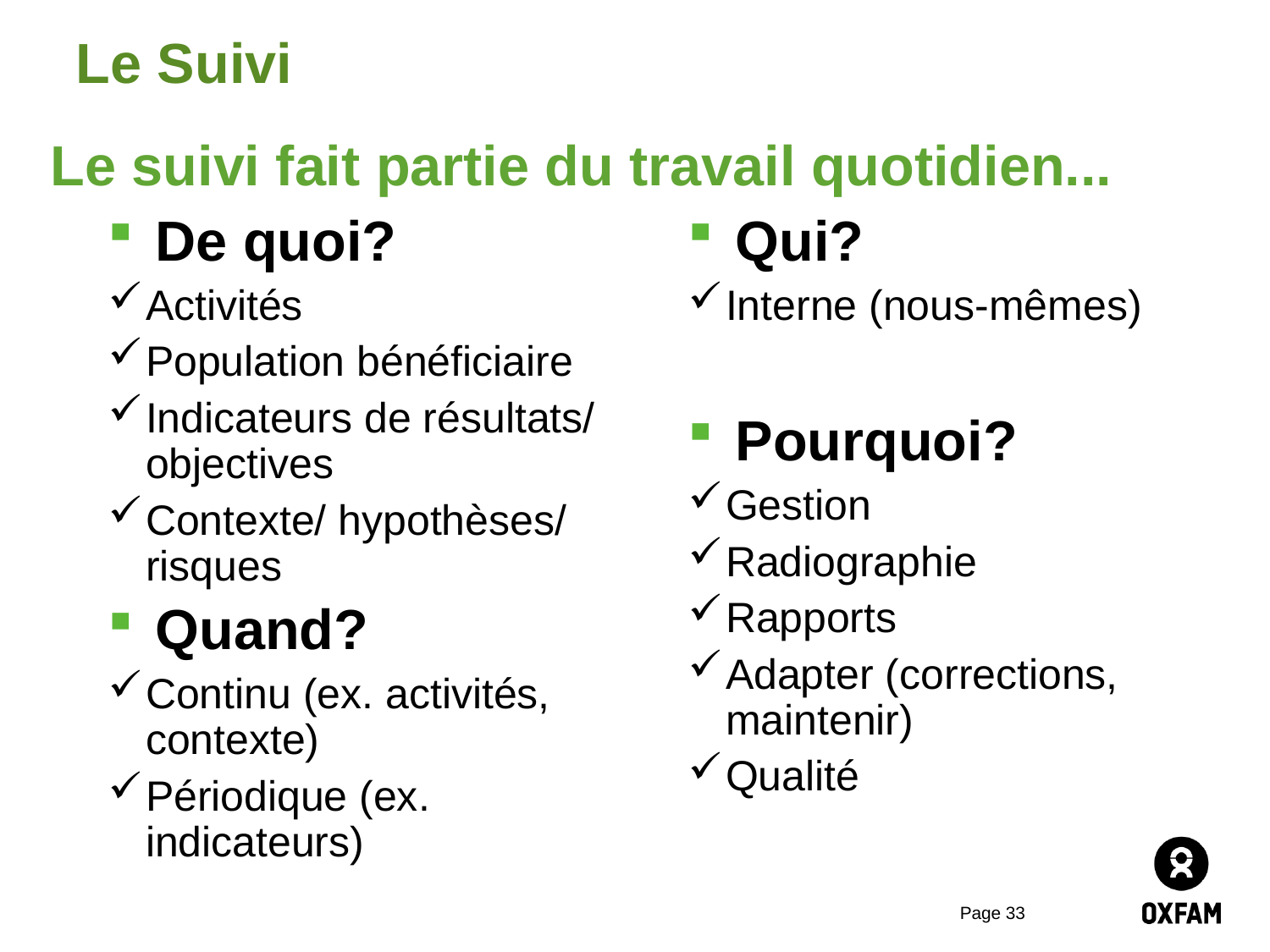

Le Suivi
Le suivi fait partie du travail quotidien...

De quoi?
Activités
Population bénéficiaire
Indicateurs de résultats/ objectives
Contexte/ hypothèses/ risques
Quand?
Continu (ex. activités, contexte)
Périodique (ex. indicateurs)

Qui?
Interne (nous-mêmes)

Pourquoi?
Gestion
Radiographie
Rapports
Adapter (corrections, maintenir)
Qualité